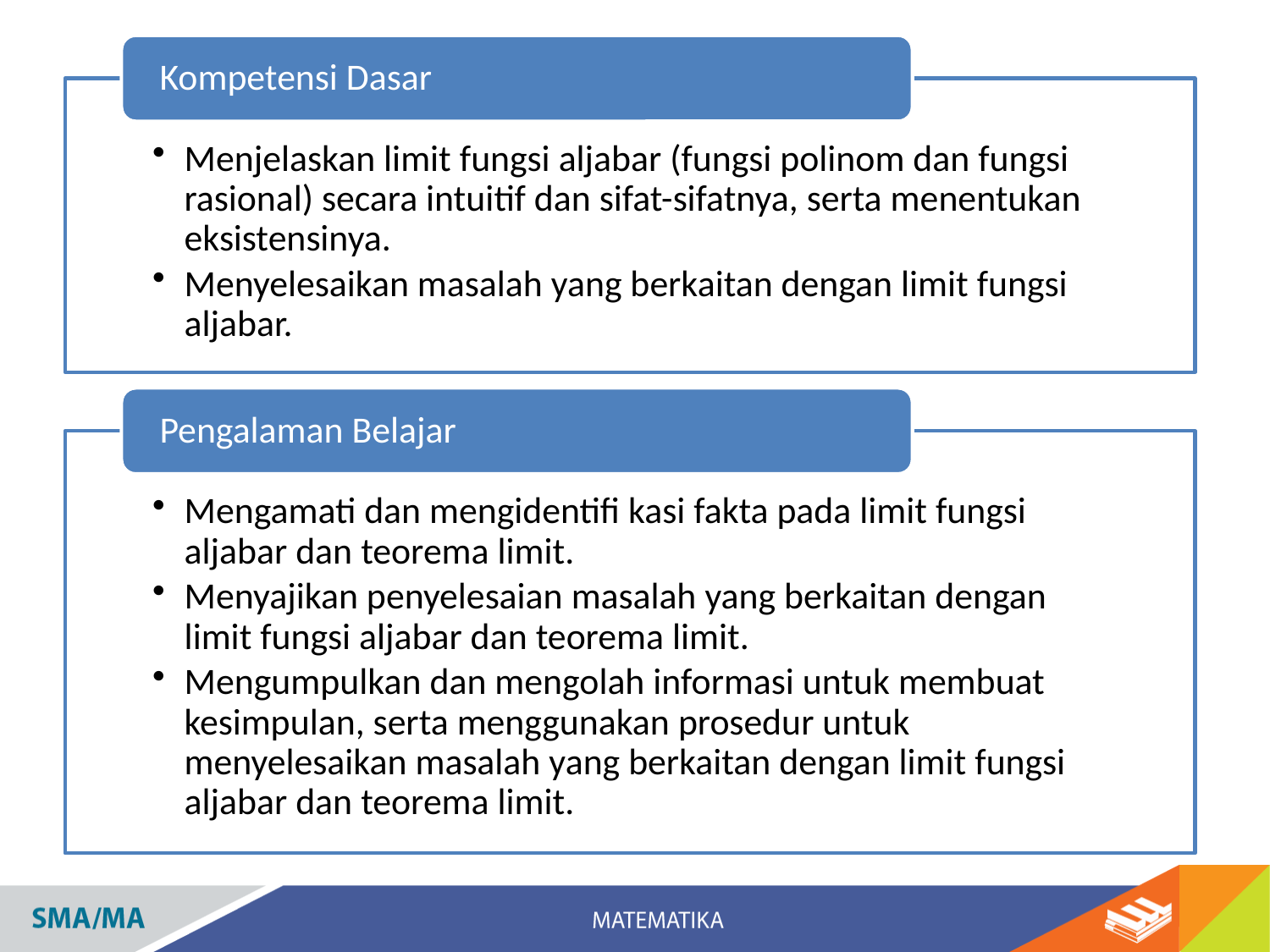

Menjelaskan limit fungsi aljabar (fungsi polinom dan fungsi rasional) secara intuitif dan sifat-sifatnya, serta menentukan eksistensinya.
Menyelesaikan masalah yang berkaitan dengan limit fungsi aljabar.
Kompetensi Dasar
Mengamati dan mengidentiﬁ kasi fakta pada limit fungsi aljabar dan teorema limit.
Menyajikan penyelesaian masalah yang berkaitan dengan limit fungsi aljabar dan teorema limit.
Mengumpulkan dan mengolah informasi untuk membuat kesimpulan, serta menggunakan prosedur untuk menyelesaikan masalah yang berkaitan dengan limit fungsi aljabar dan teorema limit.
Pengalaman Belajar